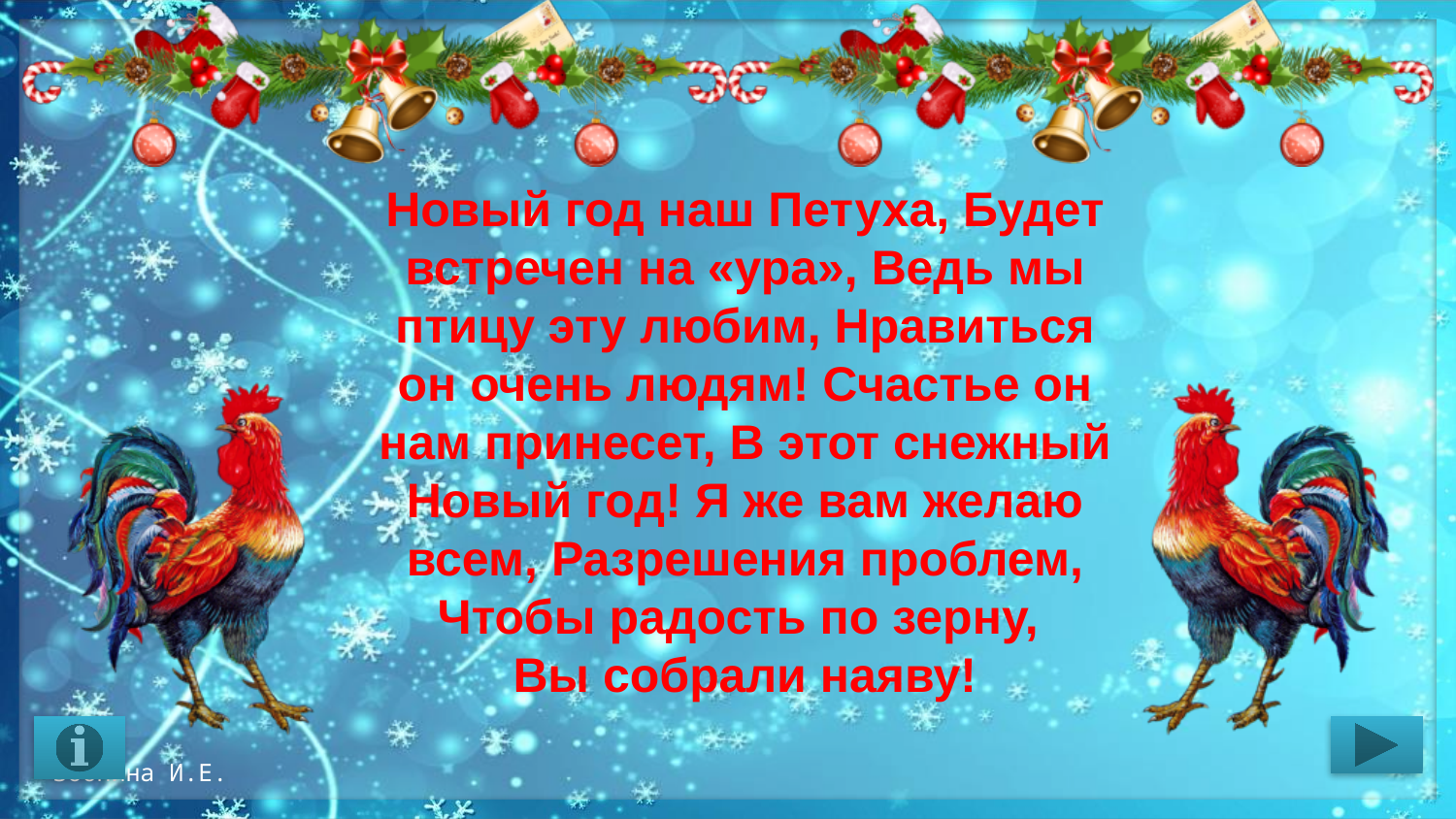

Новый год наш Петуха, Будет встречен на «ура», Ведь мы птицу эту любим, Нравиться он очень людям! Счастье он нам принесет, В этот снежный Новый год! Я же вам желаю всем, Разрешения проблем, Чтобы радость по зерну,
Вы собрали наяву!